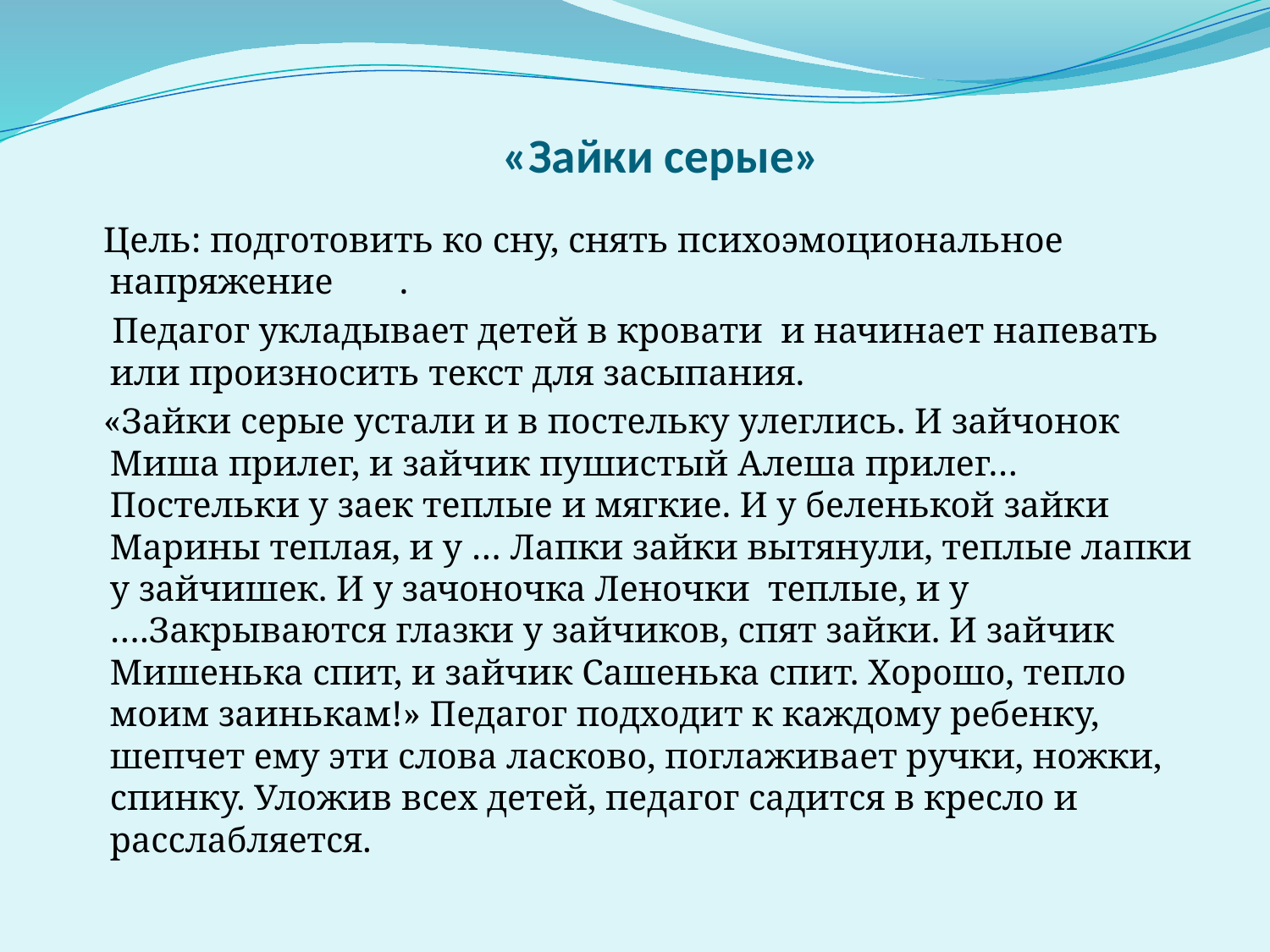

# «Зайки серые»
   Цель: подготовить ко сну, снять психоэмоциональное напряжение	.
    Педагог укладывает детей в кровати  и начинает напевать или произносить текст для засыпания.
   «Зайки серые устали и в постельку улеглись. И зайчонок Миша прилег, и зайчик пушистый Алеша прилег…Постельки у заек теплые и мягкие. И у беленькой зайки Марины теплая, и у … Лапки зайки вытянули, теплые лапки у зайчишек. И у зачоночка Леночки  теплые, и у ….Закрываются глазки у зайчиков, спят зайки. И зайчик Мишенька спит, и зайчик Сашенька спит. Хорошо, тепло моим заинькам!» Педагог подходит к каждому ребенку, шепчет ему эти слова ласково, поглаживает ручки, ножки, спинку. Уложив всех детей, педагог садится в кресло и расслабляется.